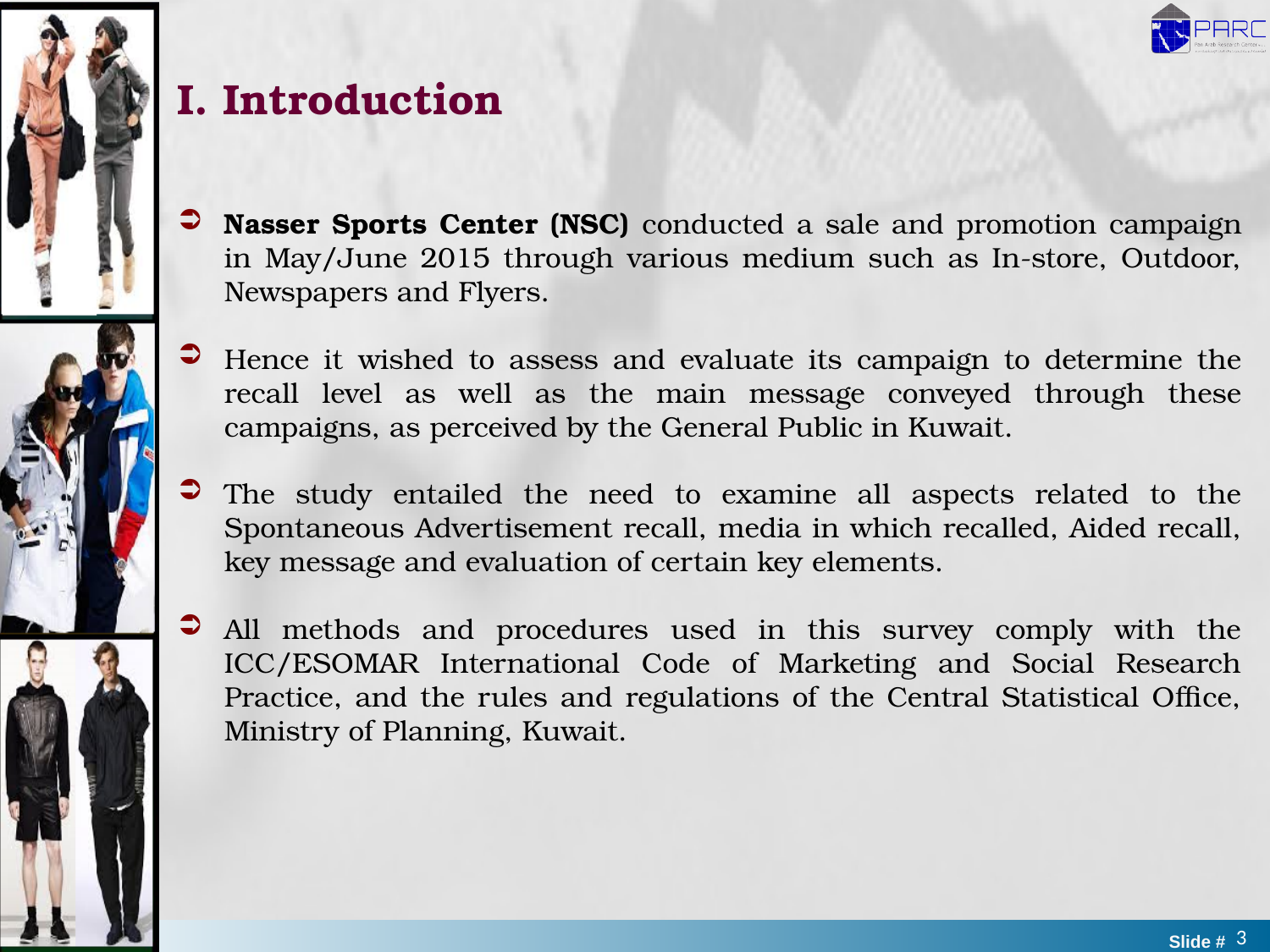

I. Introduction

Nasser Sports Center (NSC) conducted a sale and promotion campaign in May/June 2015 through various medium such as In-store, Outdoor, Newspapers and Flyers.

Hence it wished to assess and evaluate its campaign to determine the recall level as well as the main message conveyed through these campaigns, as perceived by the General Public in Kuwait.

The study entailed the need to examine all aspects related to the Spontaneous Advertisement recall, media in which recalled, Aided recall, key message and evaluation of certain key elements.

All methods and procedures used in this survey comply with the ICC/ESOMAR International Code of Marketing and Social Research Practice, and the rules and regulations of the Central Statistical Office, Ministry of Planning, Kuwait.

3